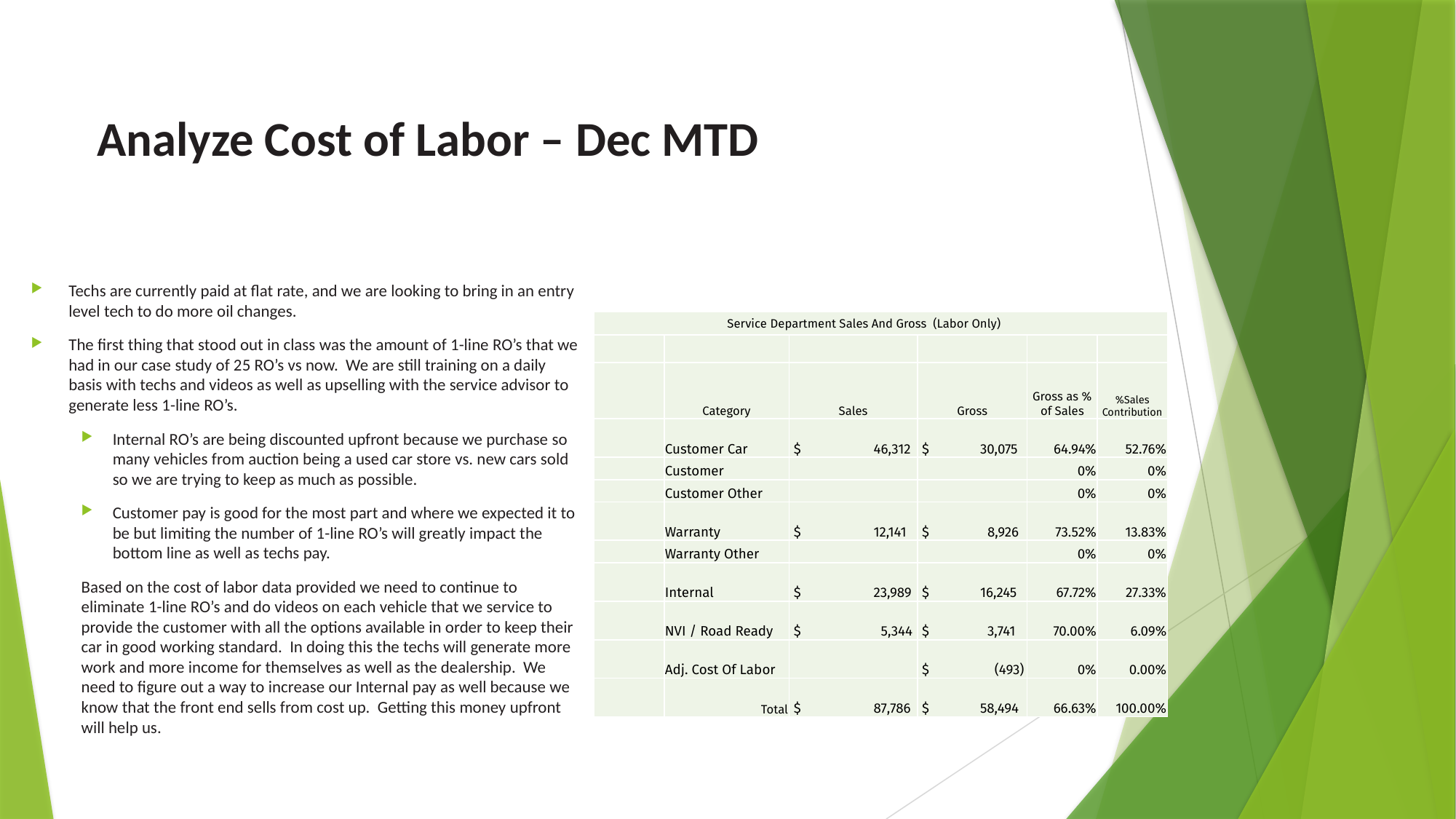

# Analyze Cost of Labor – Dec MTD

Techs are currently paid at flat rate, and we are looking to bring in an entry level tech to do more oil changes.
The first thing that stood out in class was the amount of 1-line RO’s that we had in our case study of 25 RO’s vs now.  We are still training on a daily basis with techs and videos as well as upselling with the service advisor to generate less 1-line RO’s.
Internal RO’s are being discounted upfront because we purchase so many vehicles from auction being a used car store vs. new cars sold so we are trying to keep as much as possible.
Customer pay is good for the most part and where we expected it to be but limiting the number of 1-line RO’s will greatly impact the bottom line as well as techs pay.
Based on the cost of labor data provided we need to continue to eliminate 1-line RO’s and do videos on each vehicle that we service to provide the customer with all the options available in order to keep their car in good working standard.  In doing this the techs will generate more work and more income for themselves as well as the dealership.  We need to figure out a way to increase our Internal pay as well because we know that the front end sells from cost up.  Getting this money upfront will help us.

| Service Department Sales And Gross (Labor Only) |  |  |  |  |  |
| --- | --- | --- | --- | --- | --- |
|  |  |  |  |  |  |
|  | Category | Sales | Gross | Gross as % of Sales | %Sales Contribution |
|  | Customer Car | $ 46,312 | $ 30,075 | 64.94% | 52.76% |
|  | Customer |  |  | 0% | 0% |
|  | Customer Other |  |  | 0% | 0% |
|  | Warranty | $ 12,141 | $ 8,926 | 73.52% | 13.83% |
|  | Warranty Other |  |  | 0% | 0% |
|  | Internal | $ 23,989 | $ 16,245 | 67.72% | 27.33% |
|  | NVI / Road Ready | $ 5,344 | $ 3,741 | 70.00% | 6.09% |
|  | Adj. Cost Of Labor |  | $ (493) | 0% | 0.00% |
|  | Total | $ 87,786 | $ 58,494 | 66.63% | 100.00% |